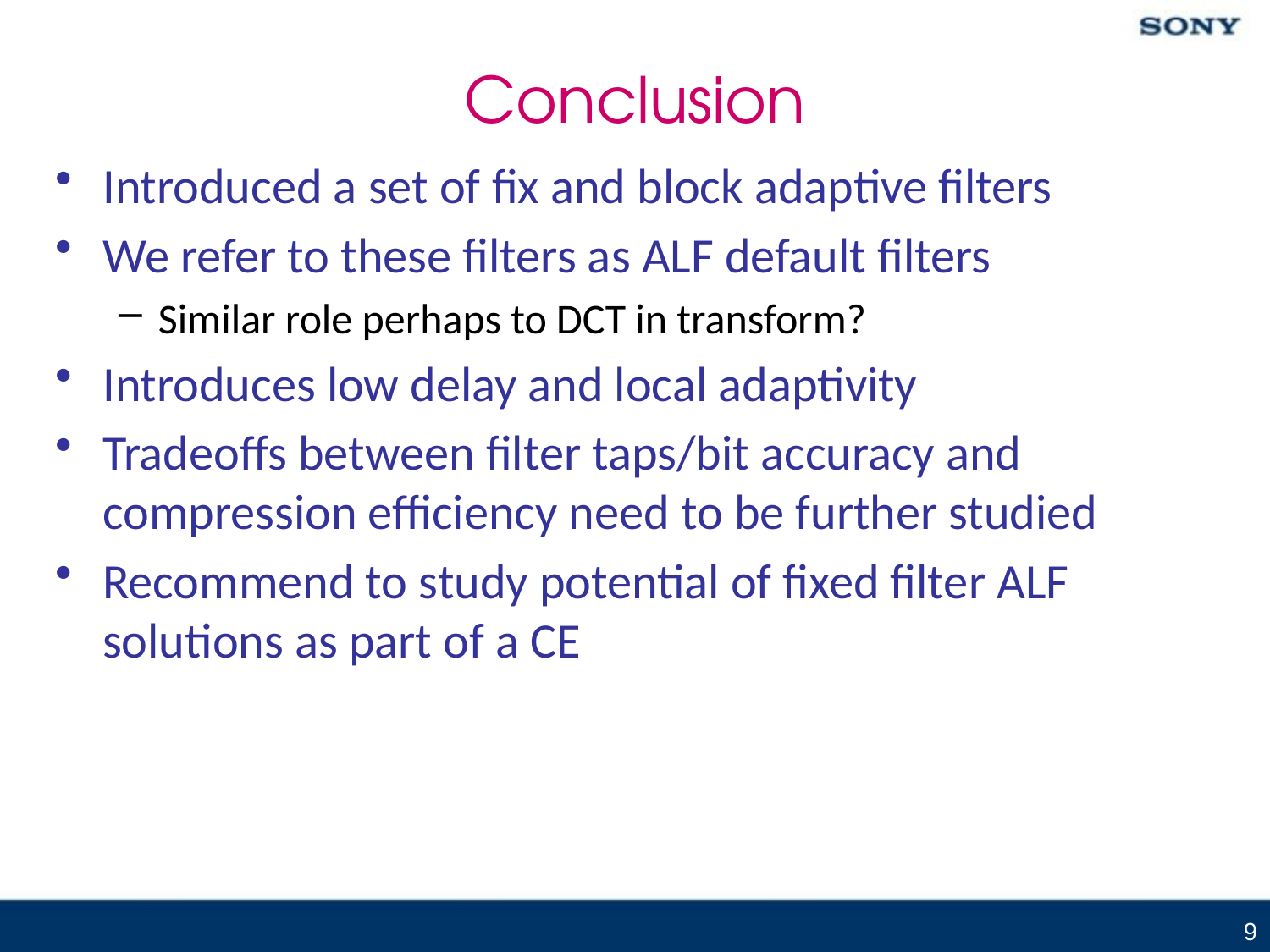

# Conclusion
Introduced a set of fix and block adaptive filters
We refer to these filters as ALF default filters
Similar role perhaps to DCT in transform?
Introduces low delay and local adaptivity
Tradeoffs between filter taps/bit accuracy and compression efficiency need to be further studied
Recommend to study potential of fixed filter ALF solutions as part of a CE
9